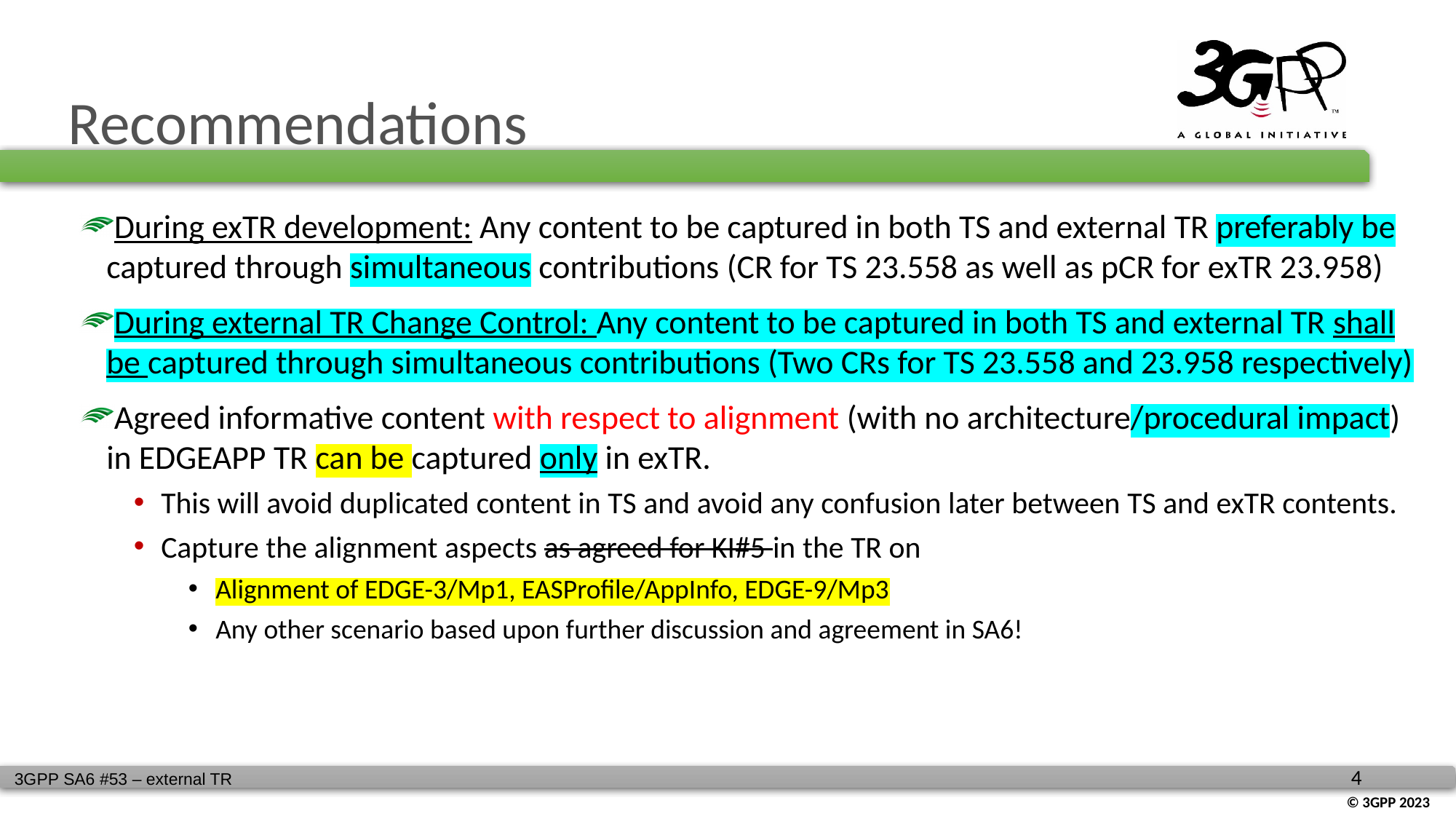

# Recommendations
During exTR development: Any content to be captured in both TS and external TR preferably be captured through simultaneous contributions (CR for TS 23.558 as well as pCR for exTR 23.958)
During external TR Change Control: Any content to be captured in both TS and external TR shall be captured through simultaneous contributions (Two CRs for TS 23.558 and 23.958 respectively)
Agreed informative content with respect to alignment (with no architecture/procedural impact) in EDGEAPP TR can be captured only in exTR.
This will avoid duplicated content in TS and avoid any confusion later between TS and exTR contents.
Capture the alignment aspects as agreed for KI#5 in the TR on
Alignment of EDGE-3/Mp1, EASProfile/AppInfo, EDGE-9/Mp3
Any other scenario based upon further discussion and agreement in SA6!